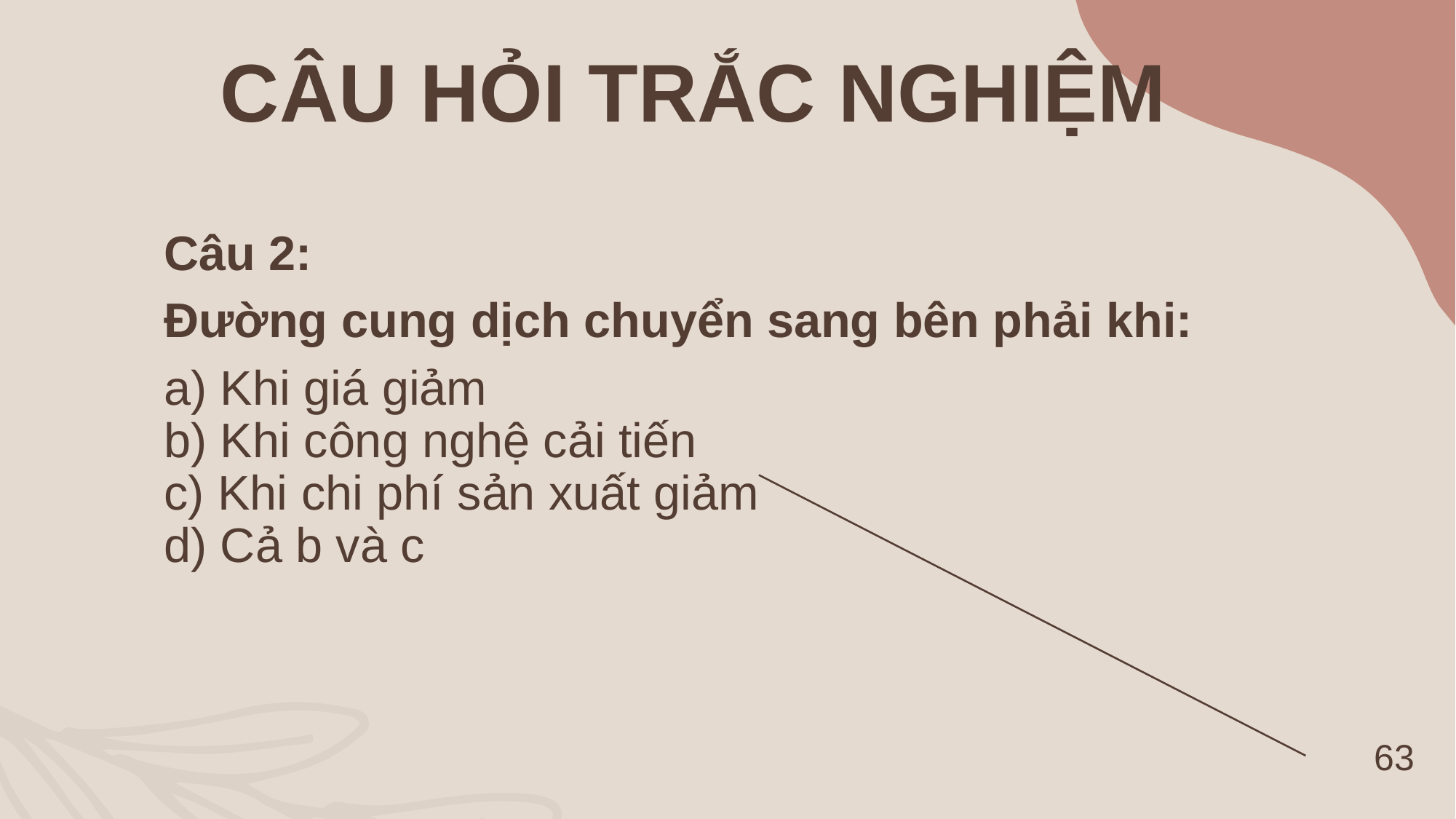

CÂU HỎI TRẮC NGHIỆM
Câu 2:
Đường cung dịch chuyển sang bên phải khi:
a) Khi giá giảm
b) Khi công nghệ cải tiến
c) Khi chi phí sản xuất giảm
d) Cả b và c
63